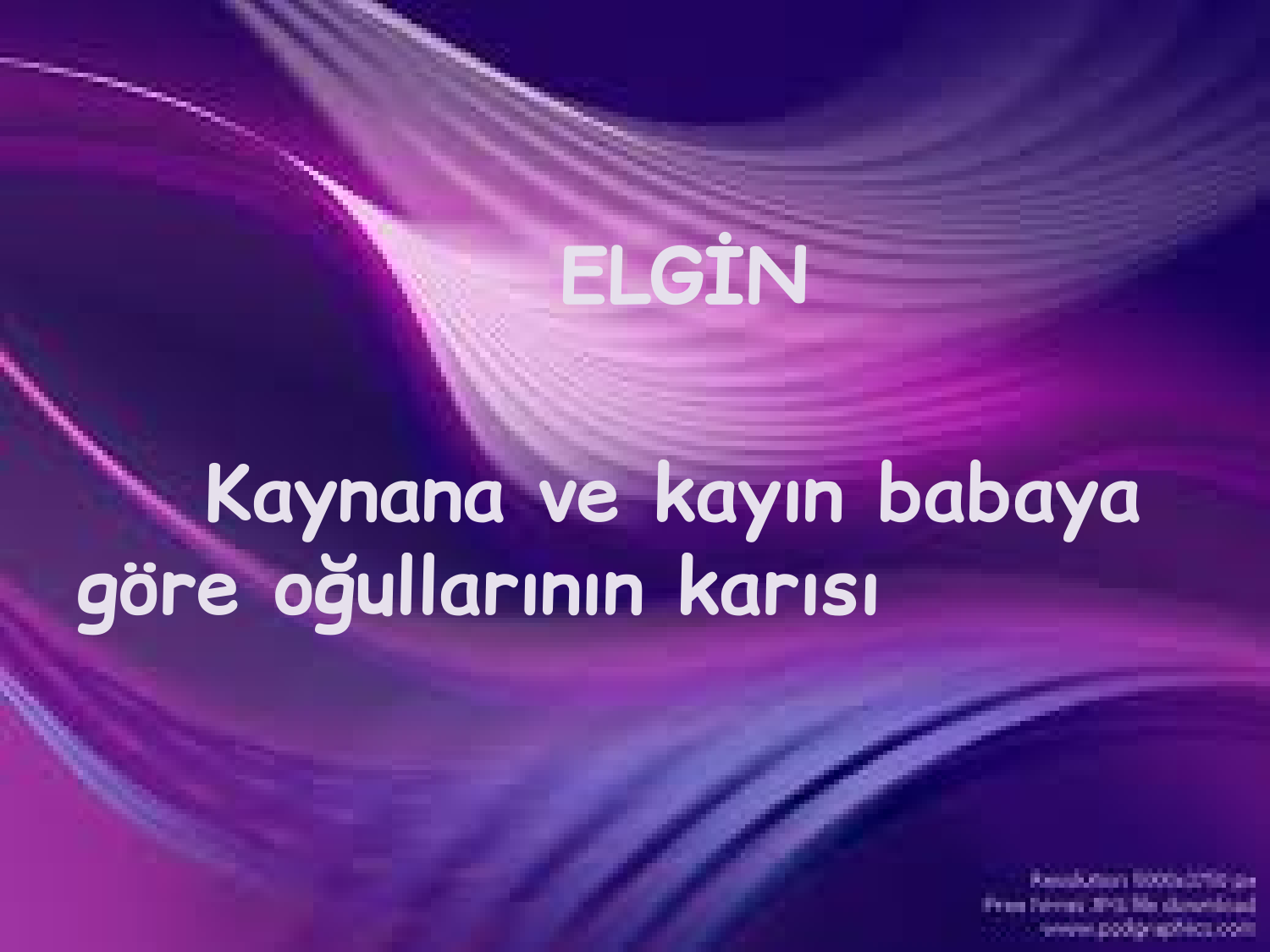

#
                                         		   ELGİN

	Kaynana ve kayın babaya göre oğullarının karısı